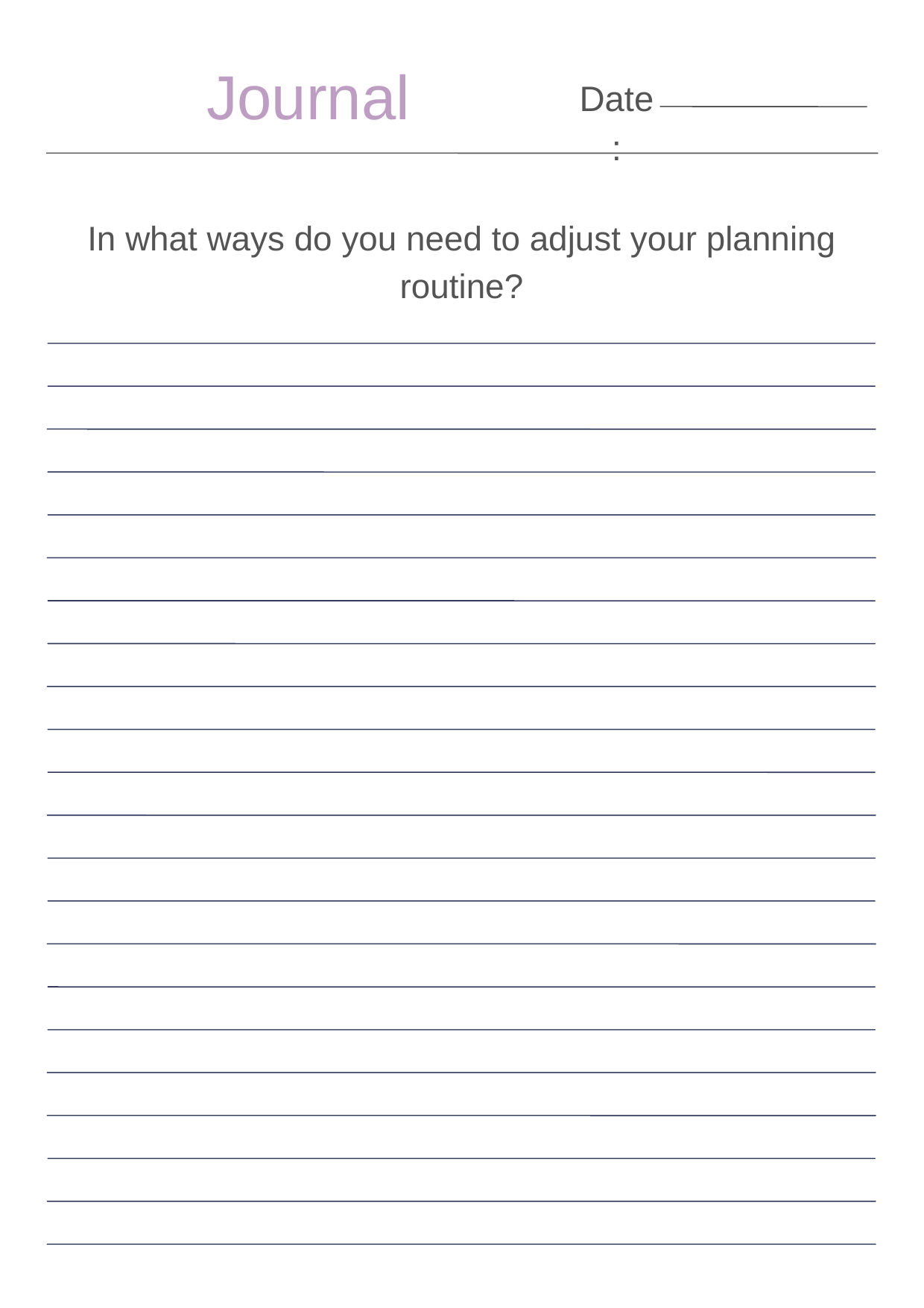

Journal
Date:

In what ways do you need to adjust your planning routine?